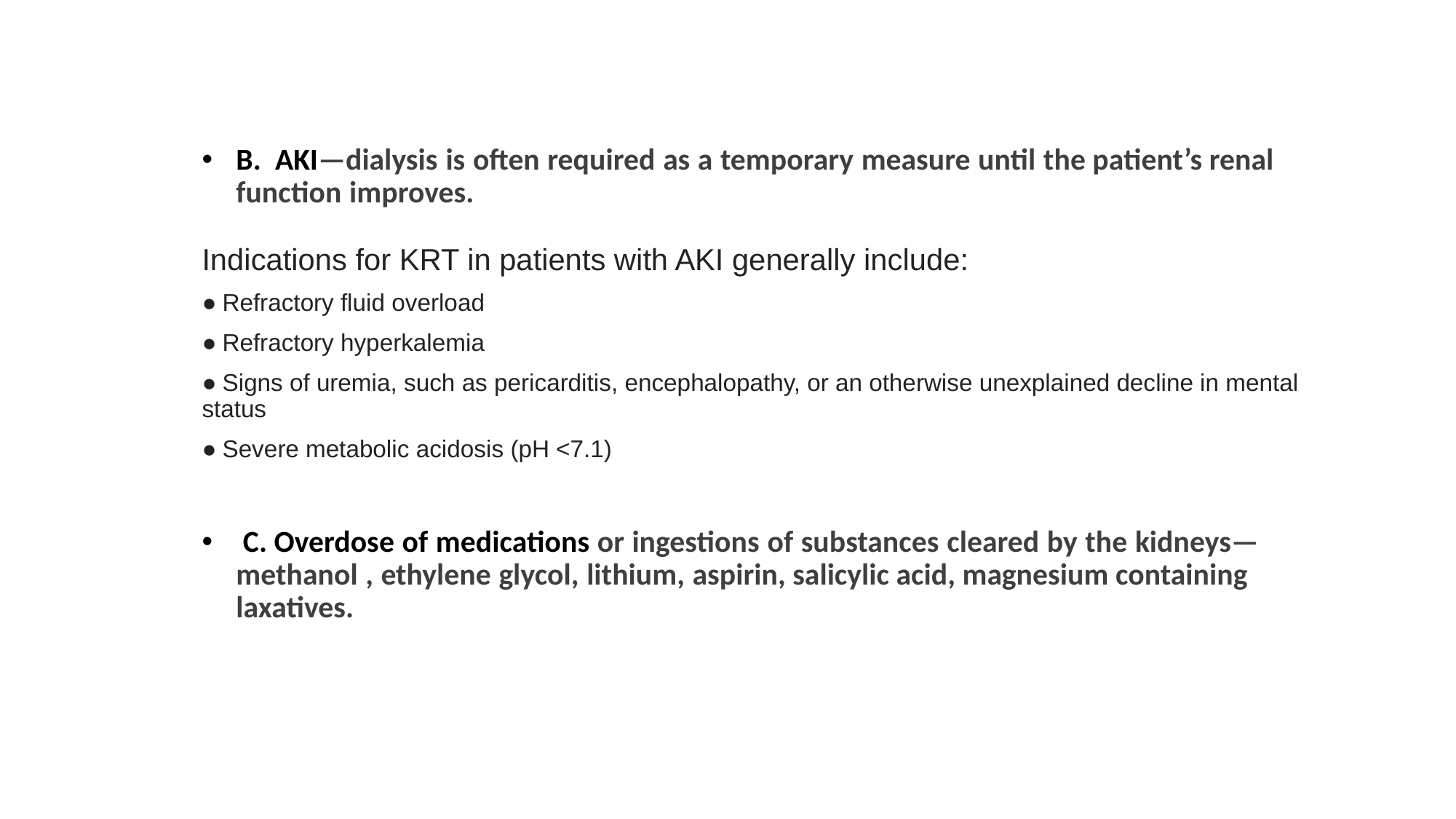

B.  AKI—dialysis is often required as a temporary measure until the patient’s renal function improves.
Indications for KRT in patients with AKI generally include:
● Refractory fluid overload
● Refractory hyperkalemia
● Signs of uremia, such as pericarditis, encephalopathy, or an otherwise unexplained decline in mental status
● Severe metabolic acidosis (pH <7.1)

 C. Overdose of medications or ingestions of substances cleared by the kidneys— methanol , ethylene glycol, lithium, aspirin, salicylic acid, magnesium containing laxatives.